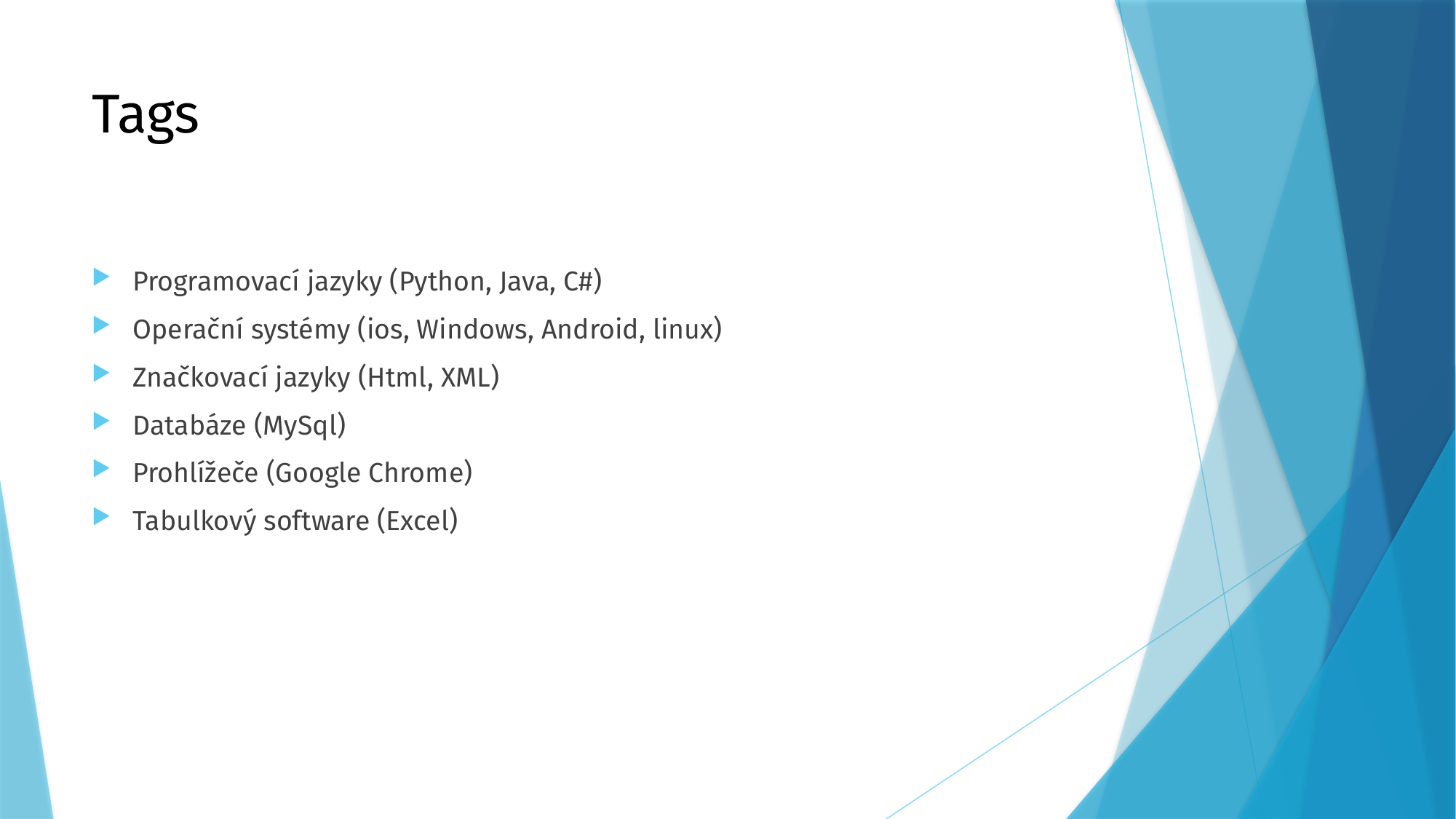

# Tags
Programovací jazyky (Python, Java, C#)
Operační systémy (ios, Windows, Android, linux)
Značkovací jazyky (Html, XML)
Databáze (MySql)
Prohlížeče (Google Chrome)
Tabulkový software (Excel)